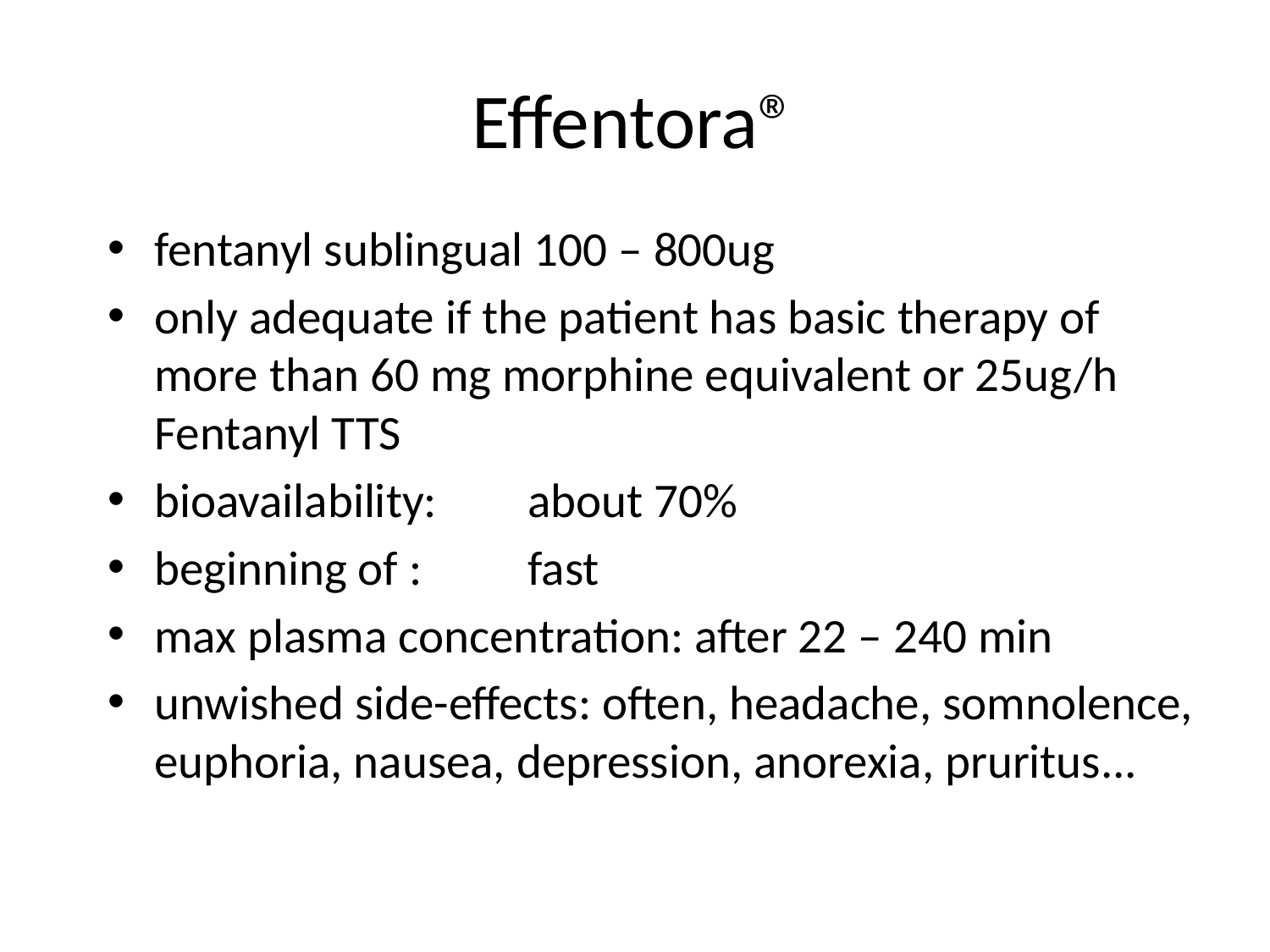

# Effentora®
fentanyl sublingual 100 – 800ug
only adequate if the patient has basic therapy of more than 60 mg morphine equivalent or 25ug/h Fentanyl TTS
bioavailability:	about 70%
beginning of :	fast
max plasma concentration: after 22 – 240 min
unwished side-effects: often, headache, somnolence, euphoria, nausea, depression, anorexia, pruritus...